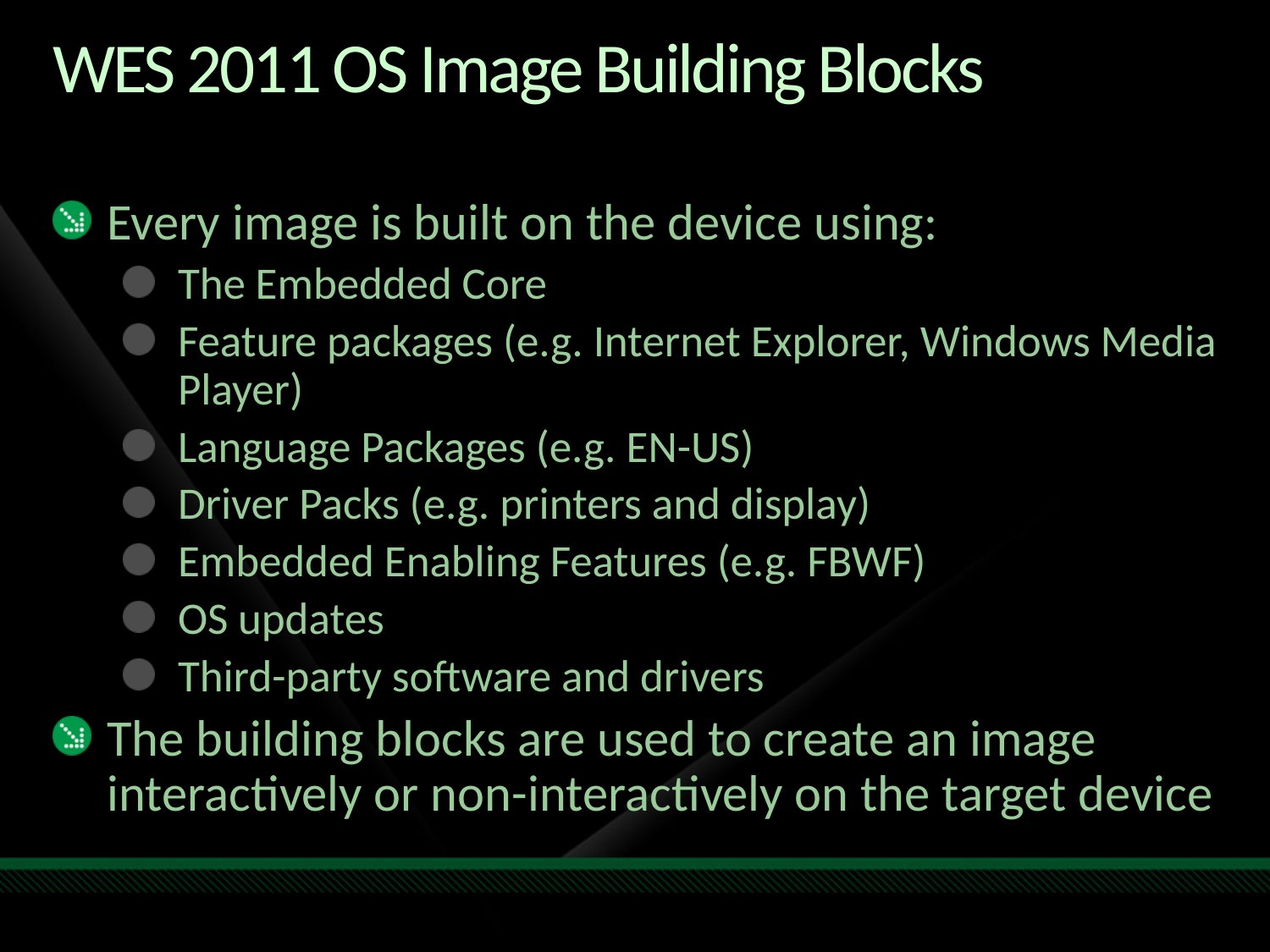

# WES 2011 OS Image Building Blocks
Every image is built on the device using:
The Embedded Core
Feature packages (e.g. Internet Explorer, Windows Media Player)
Language Packages (e.g. EN-US)
Driver Packs (e.g. printers and display)
Embedded Enabling Features (e.g. FBWF)
OS updates
Third-party software and drivers
The building blocks are used to create an image interactively or non-interactively on the target device